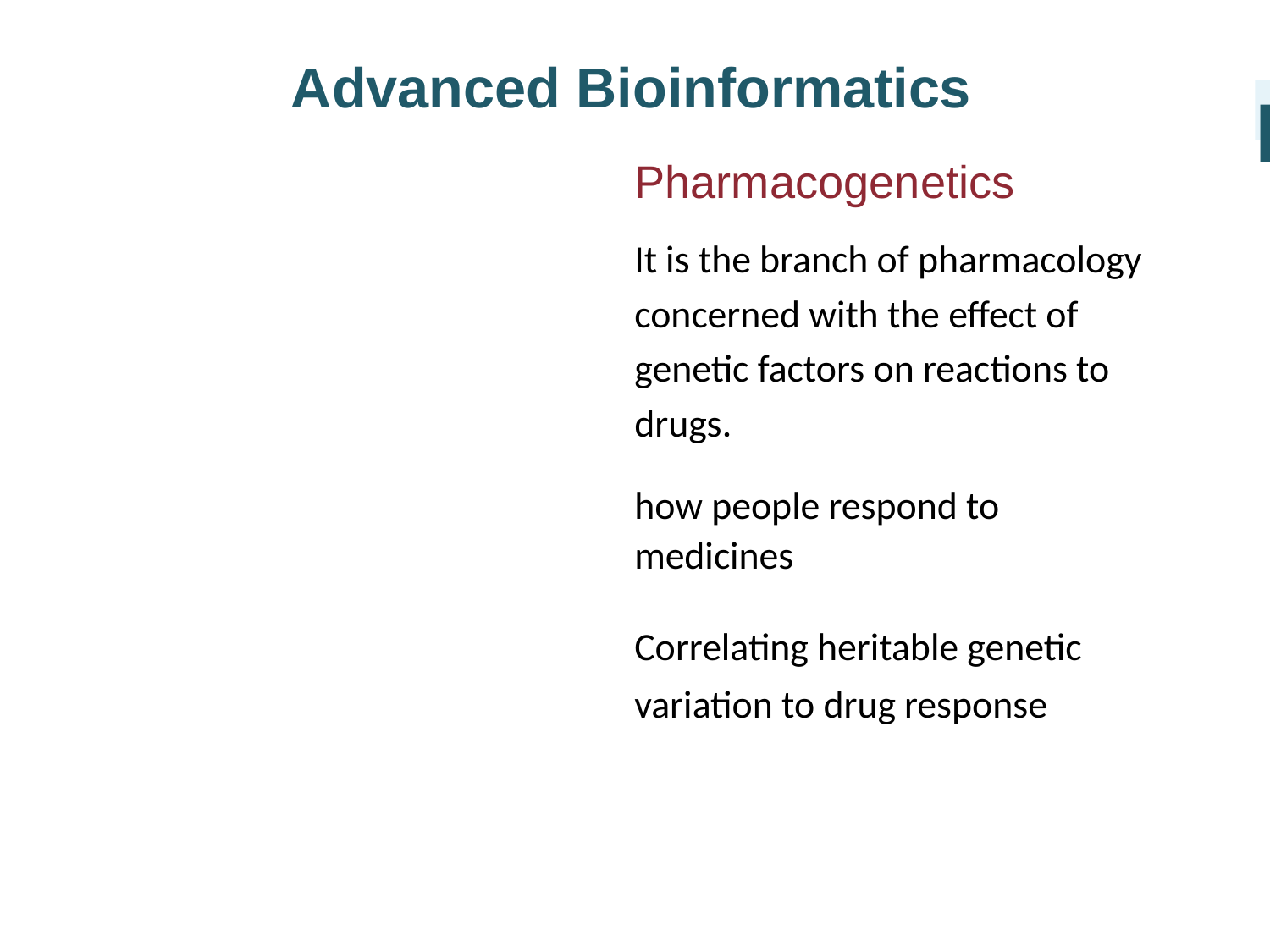

Advanced Bioinformatics
I
Pharmacogenetics
It is the branch of pharmacology concerned with the effect of genetic factors on reactions to drugs.
how people respond to medicines
Correlating heritable genetic variation to drug response